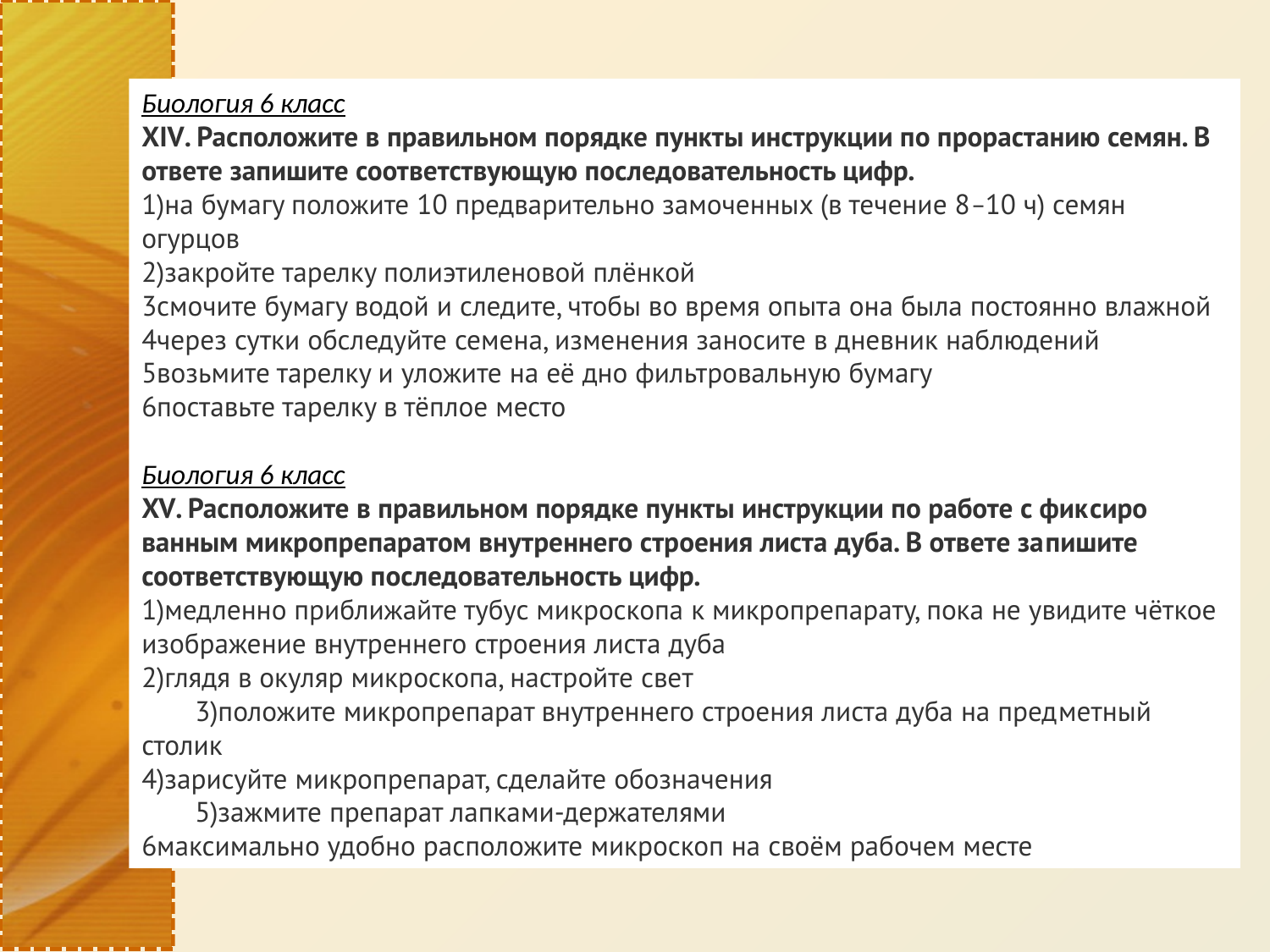

Биология 6 класс
XIV. Расположите в правильном порядке пункты инструкции по прорастанию семян. В ответе запишите соответствующую последовательность цифр.
1)на бумагу положите 10 предварительно замоченных (в течение 8–10 ч) семян огурцов
2)закройте тарелку полиэтиленовой плёнкой
3смочите бумагу водой и следите, чтобы во время опыта она была постоянно влажной
4через сутки обследуйте семена, изменения заносите в дневник наблюдений
5возьмите тарелку и уложите на её дно фильтровальную бумагу
6поставьте тарелку в тёплое место

Биология 6 класс
XV. Расположите в правильном порядке пункты инструкции по работе с фик­си­ро­ванным микропрепаратом внутреннего строения листа дуба. В ответе за­пи­шите соответствующую последовательность цифр.
1)медленно приближайте тубус микроскопа к микропрепарату, пока не увидите чёткое изображение внутреннего строения листа дуба
2)глядя в окуляр микроскопа, настройте свет
       3)положите микропрепарат внутреннего строения листа дуба на пред­метный столик
4)зарисуйте микропрепарат, сделайте обозначения
       5)зажмите препарат лапками-держателями
6максимально удобно расположите микроскоп на своём рабочем месте